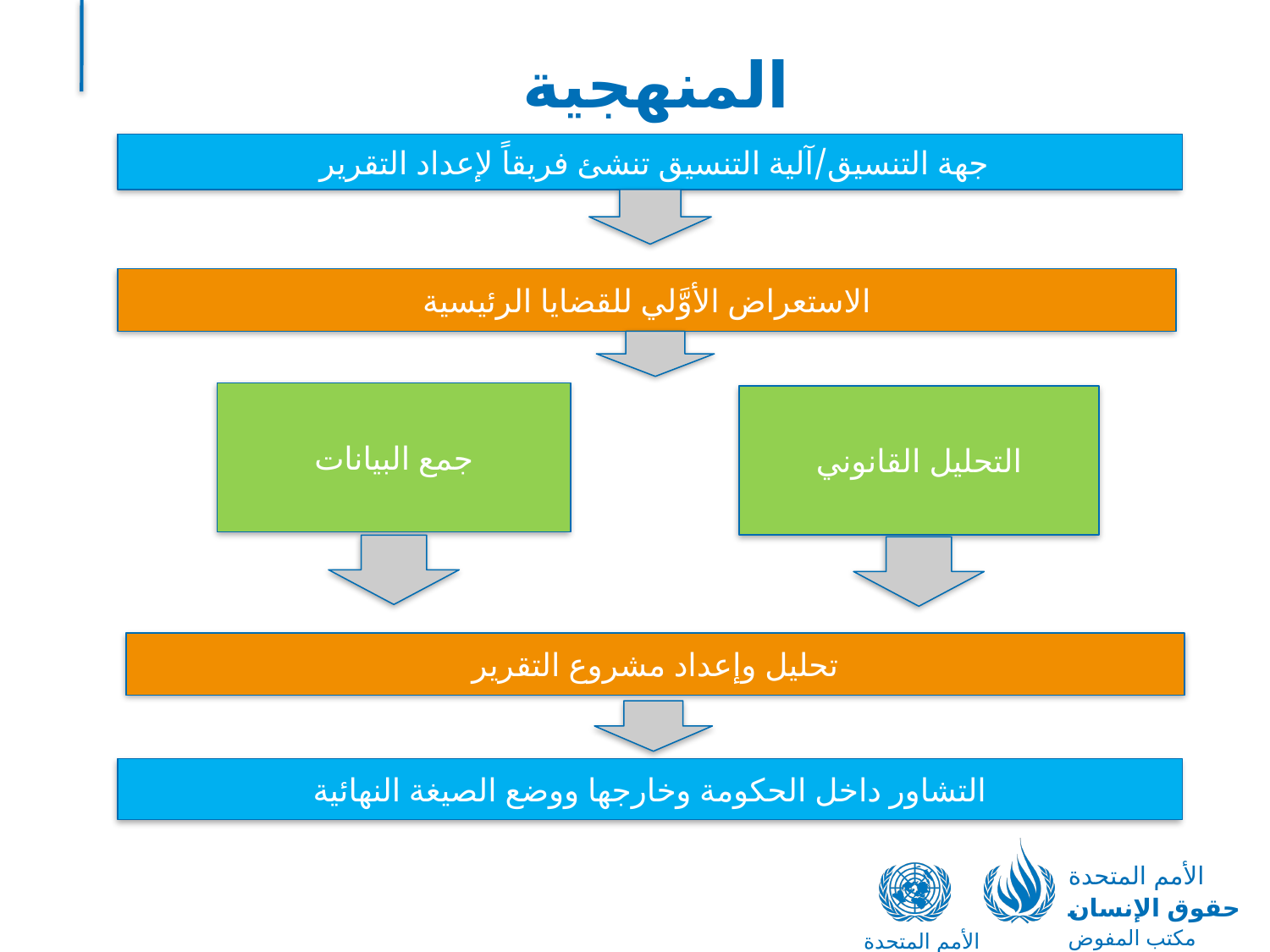

# المنهجية
جهة التنسيق/آلية التنسيق تنشئ فريقاً لإعداد التقرير

الاستعراض الأوَّلي للقضايا الرئيسية

جمع البيانات
التحليل القانوني

تحليل وإعداد مشروع التقرير

التشاور داخل الحكومة وخارجها ووضع الصيغة النهائية
الأمم المتحدة
حقوق الإنسان
مكتب المفوض السامي
الأمم المتحدة